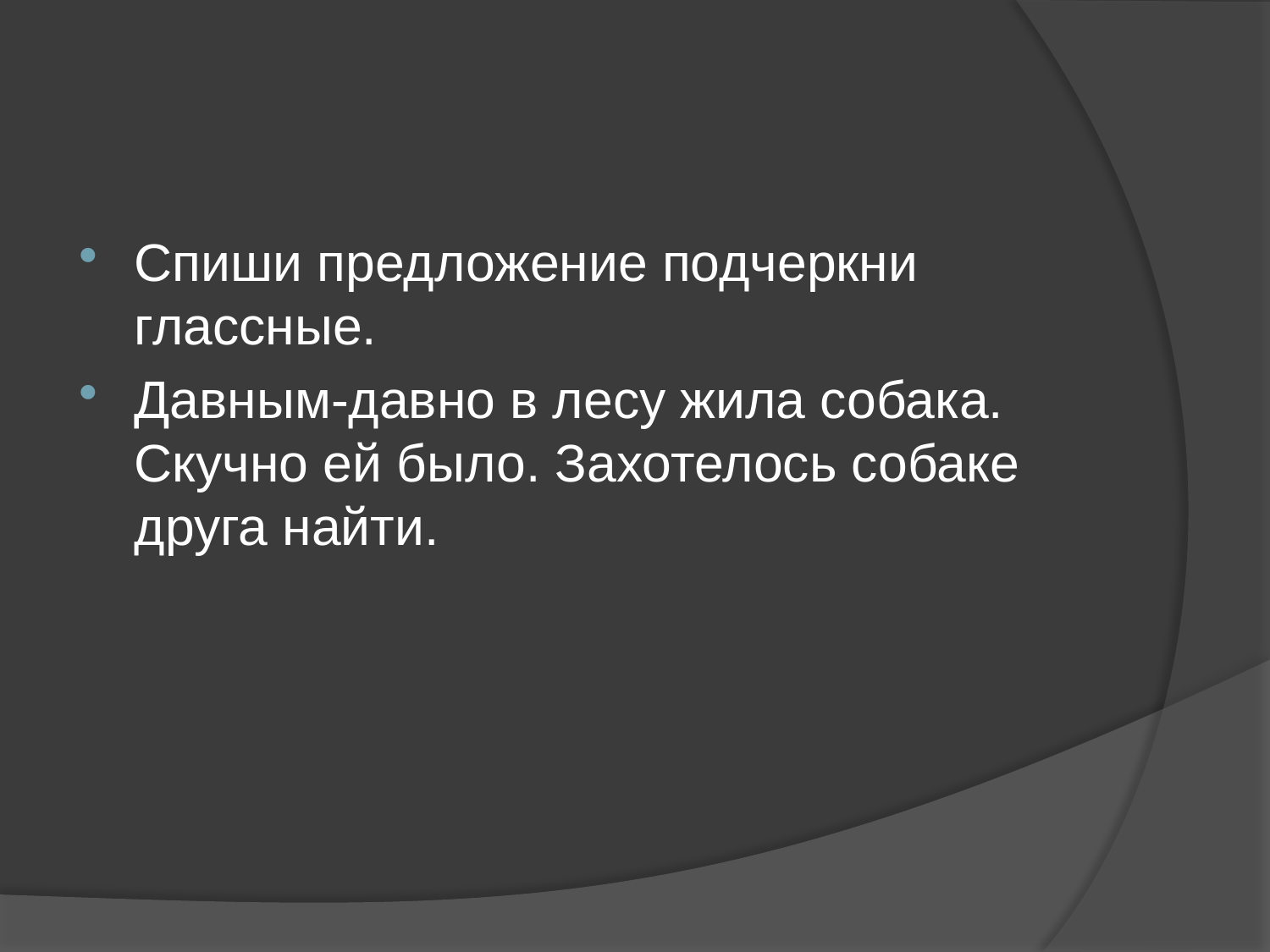

#
Спиши предложение подчеркни глассные.
Давным-давно в лесу жила собака. Скучно ей было. Захотелось собаке друга найти.